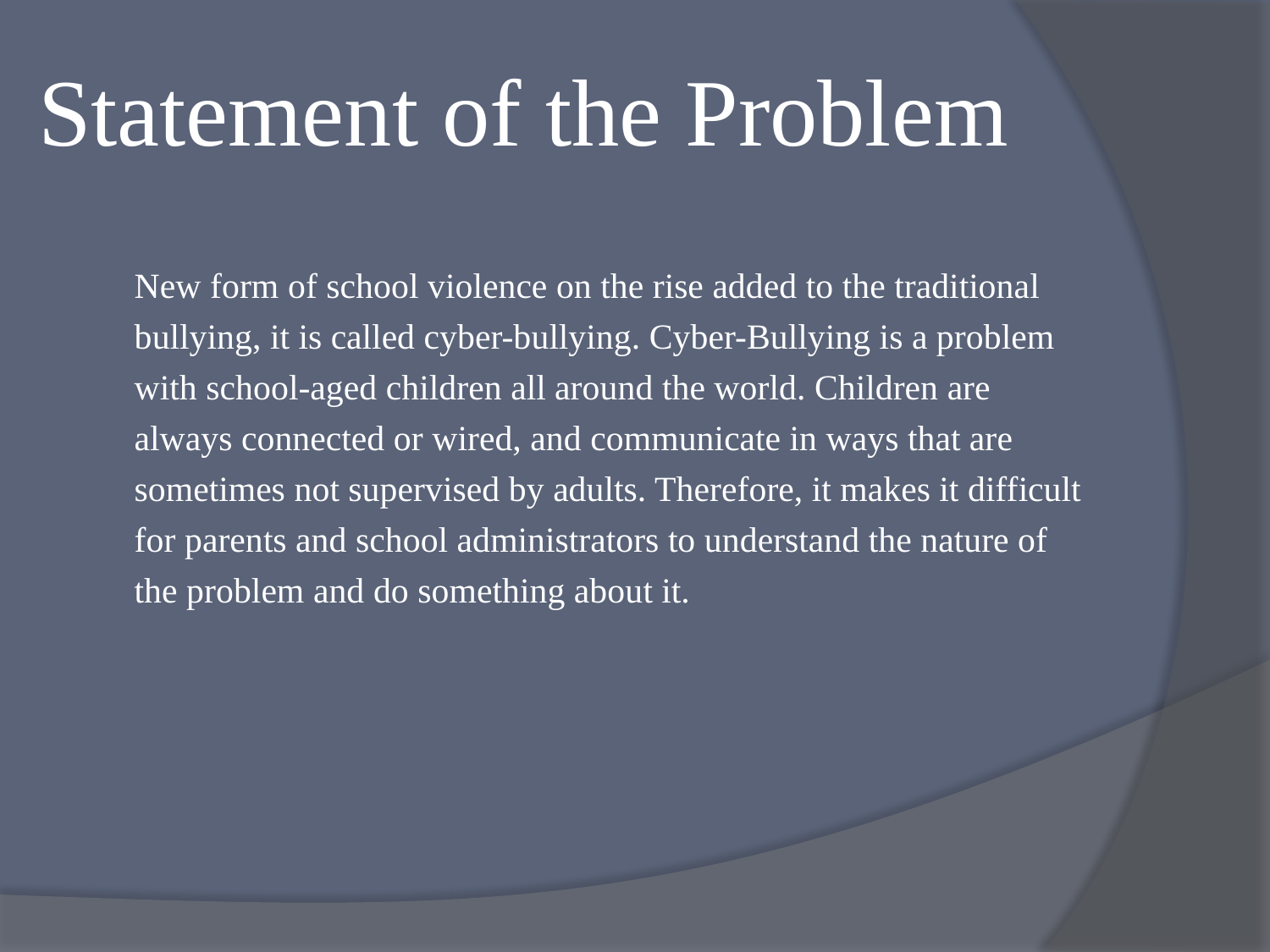

# Statement of the Problem

	New form of school violence on the rise added to the traditional bullying, it is called cyber-bullying. Cyber-Bullying is a problem with school-aged children all around the world. Children are always connected or wired, and communicate in ways that are sometimes not supervised by adults. Therefore, it makes it difficult for parents and school administrators to understand the nature of the problem and do something about it.